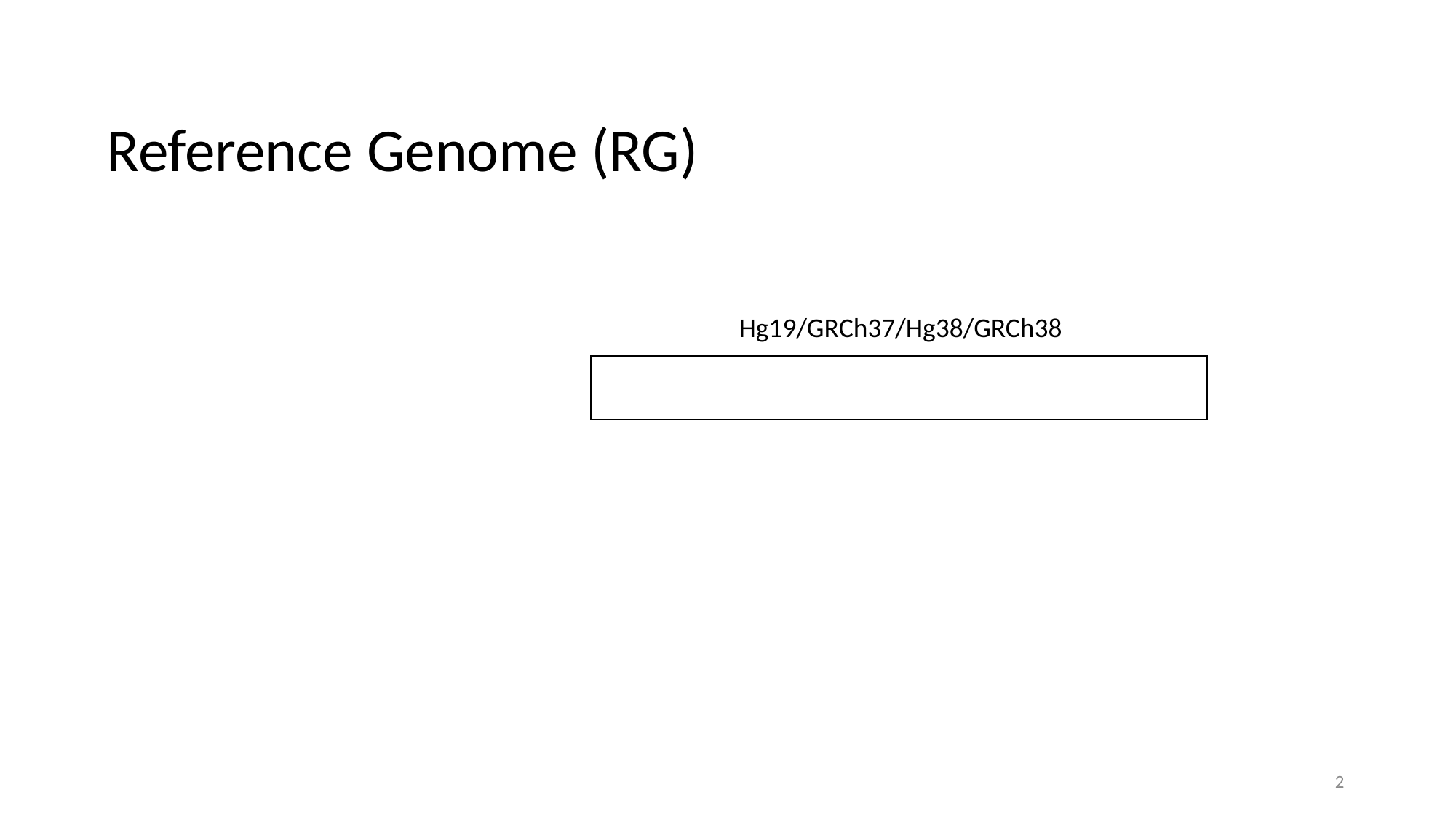

# Transitioning from Reference Genome (RG) to Personal Genome (PG)
Hg19/GRCh37/Hg38/GRCh38

2